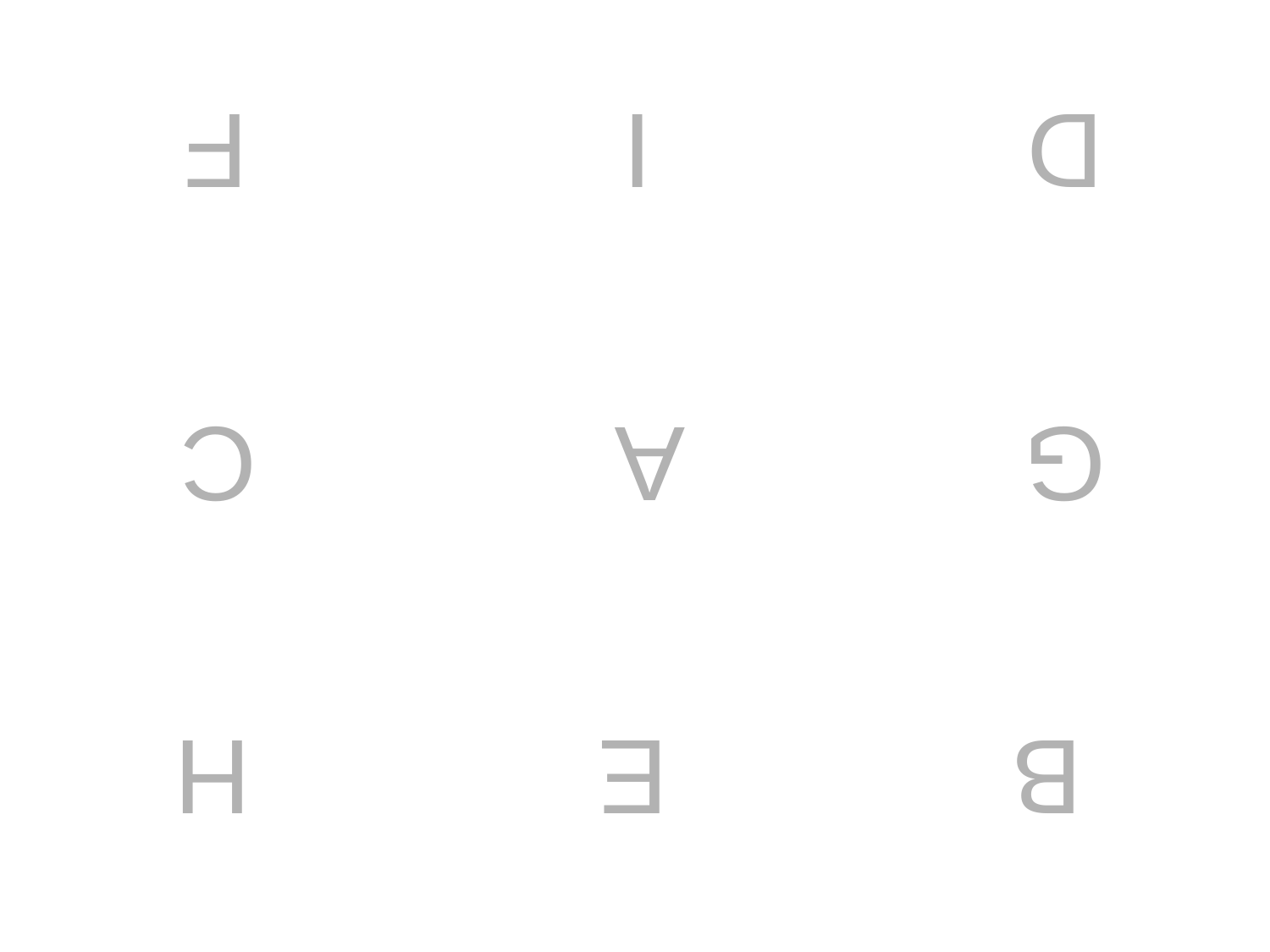

H
E
B
C
A
G
F
I
D